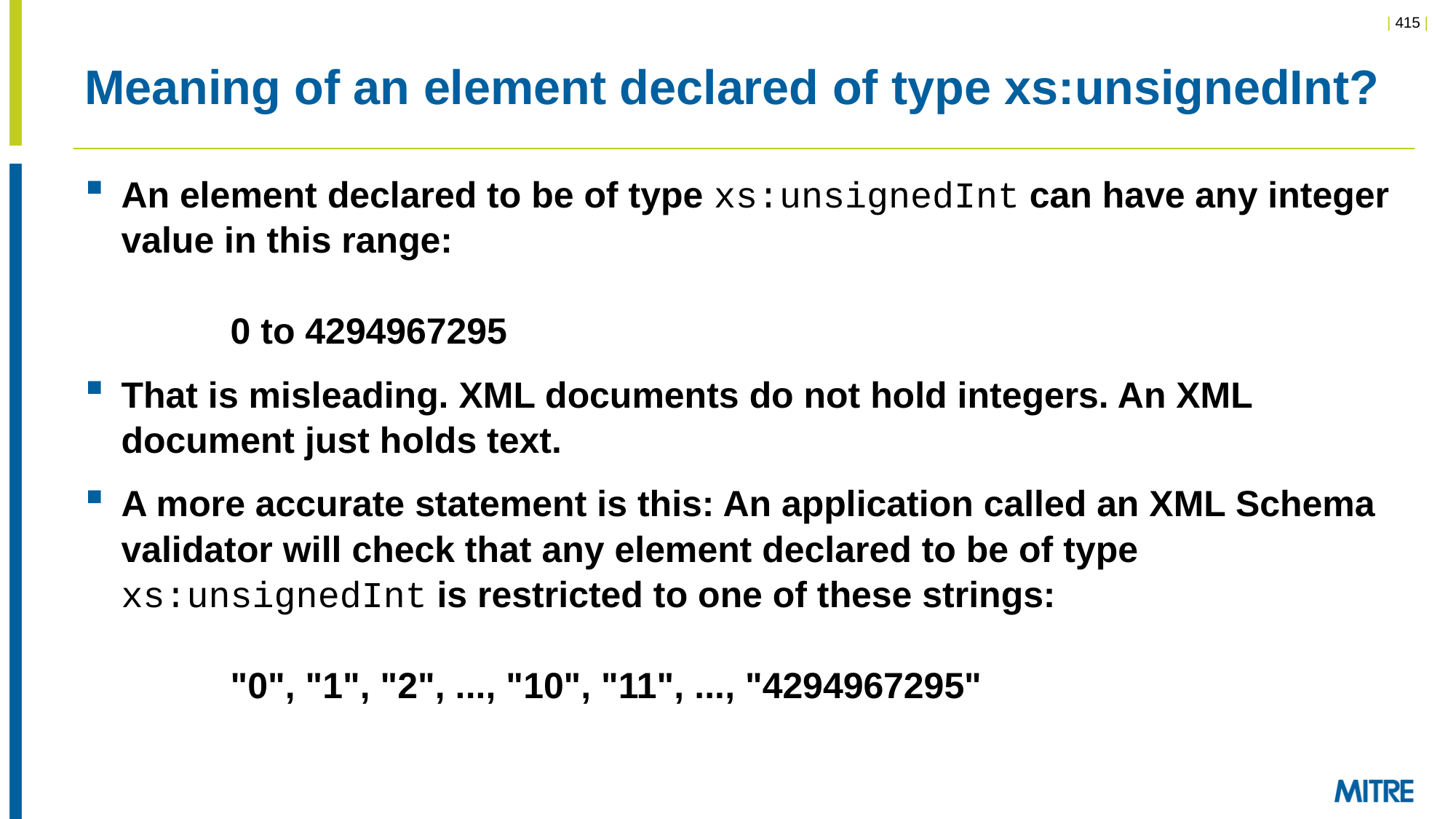

# Meaning of an element declared of type xs:unsignedInt?
An element declared to be of type xs:unsignedInt can have any integer value in this range:
 	0 to 4294967295
That is misleading. XML documents do not hold integers. An XML document just holds text.
A more accurate statement is this: An application called an XML Schema validator will check that any element declared to be of type xs:unsignedInt is restricted to one of these strings:
	"0", "1", "2", ..., "10", "11", ..., "4294967295"